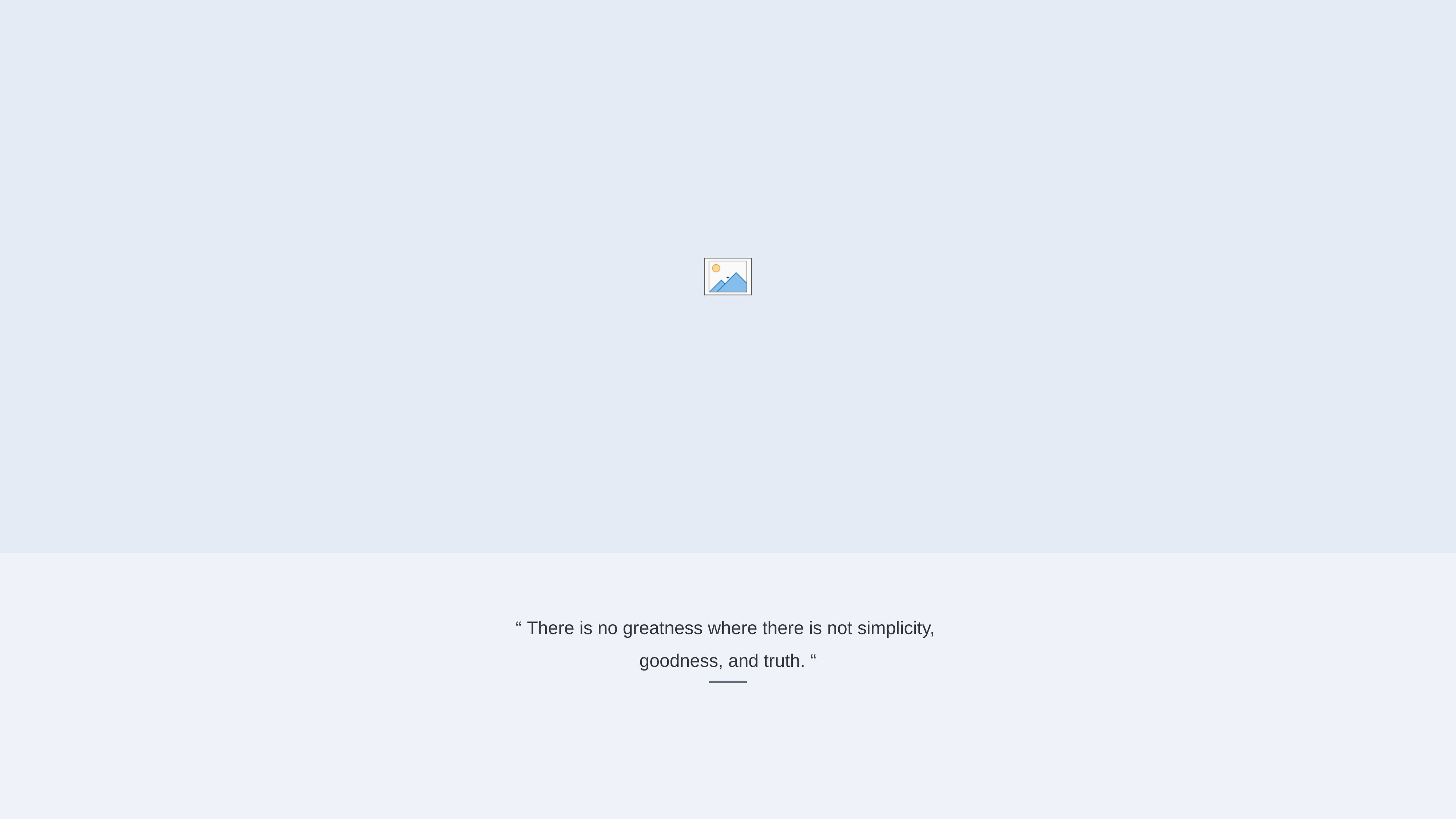

“ There is no greatness where there is not simplicity,
goodness, and truth. “